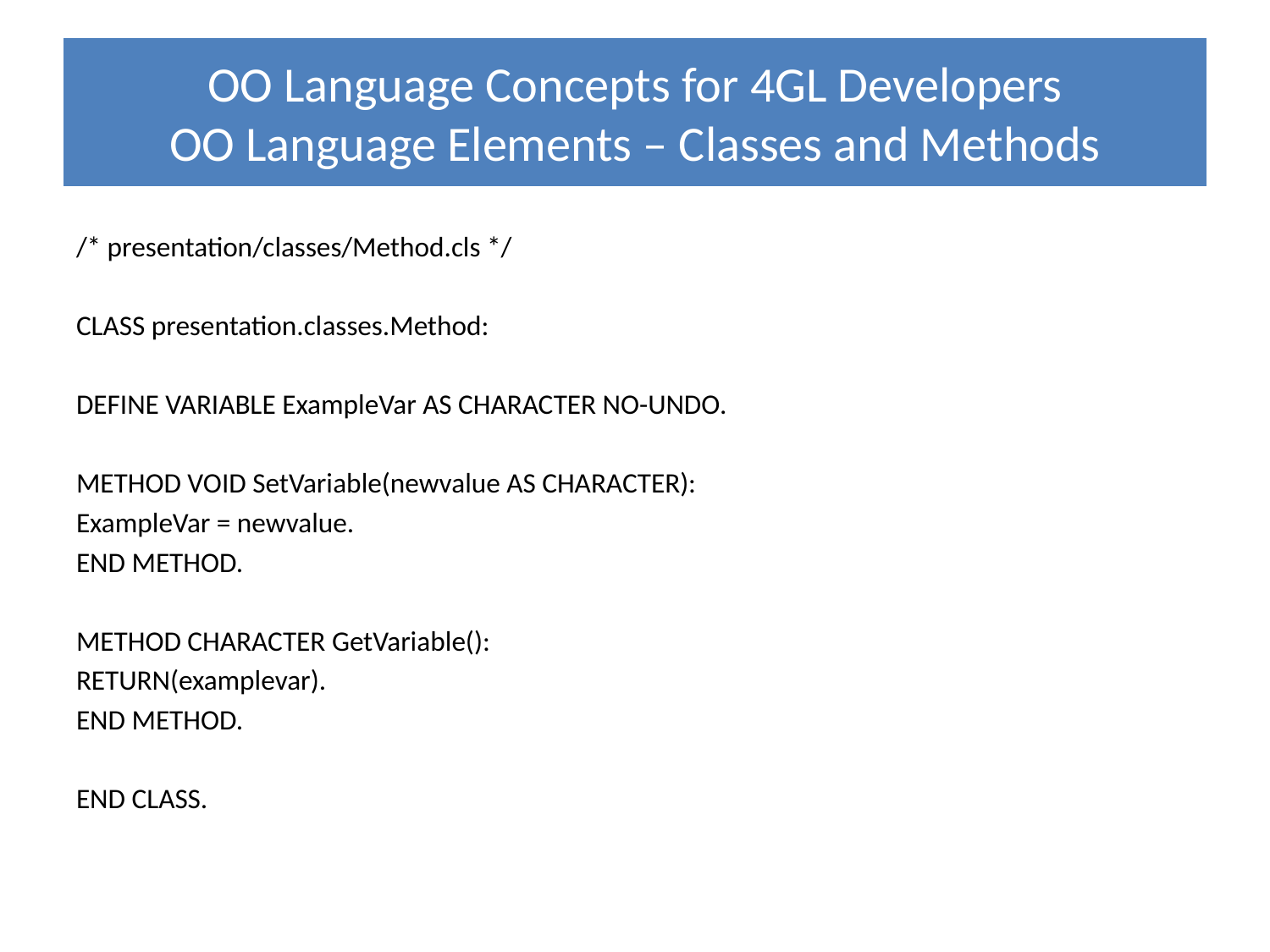

# OO Language Concepts for 4GL Developers OO Language Elements – Classes and Methods
/* presentation/classes/Method.cls */

CLASS presentation.classes.Method:

DEFINE VARIABLE ExampleVar AS CHARACTER NO-UNDO.

METHOD VOID SetVariable(newvalue AS CHARACTER):
ExampleVar = newvalue.
END METHOD.

METHOD CHARACTER GetVariable():
RETURN(examplevar).
END METHOD.

END CLASS.